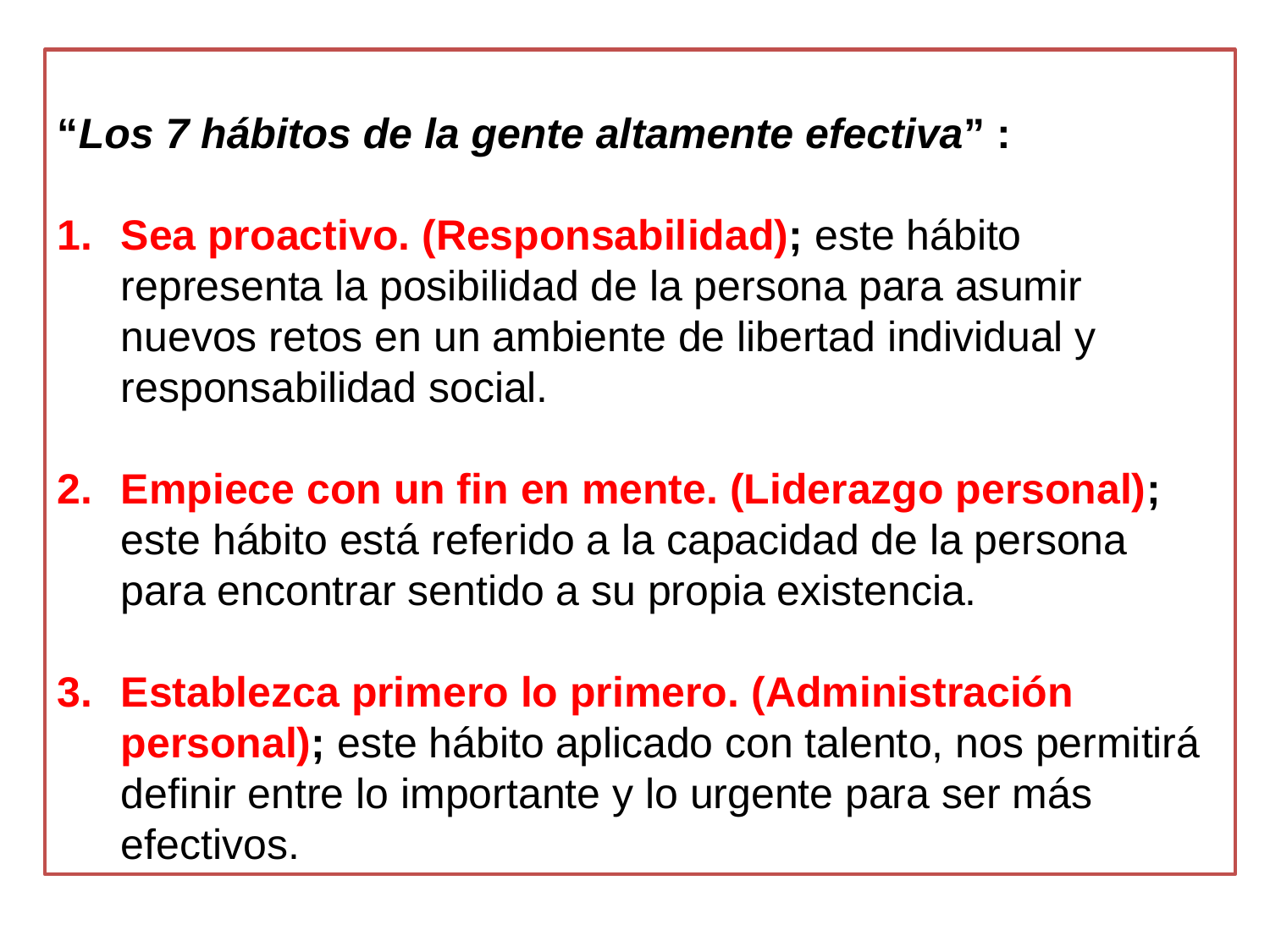

“Los 7 hábitos de la gente altamente efectiva” :

Sea proactivo. (Responsabilidad); este hábito representa la posibilidad de la persona para asumir nuevos retos en un ambiente de libertad individual y responsabilidad social.

Empiece con un fin en mente. (Liderazgo personal); este hábito está referido a la capacidad de la persona para encontrar sentido a su propia existencia.

Establezca primero lo primero. (Administración personal); este hábito aplicado con talento, nos permitirá definir entre lo importante y lo urgente para ser más efectivos.